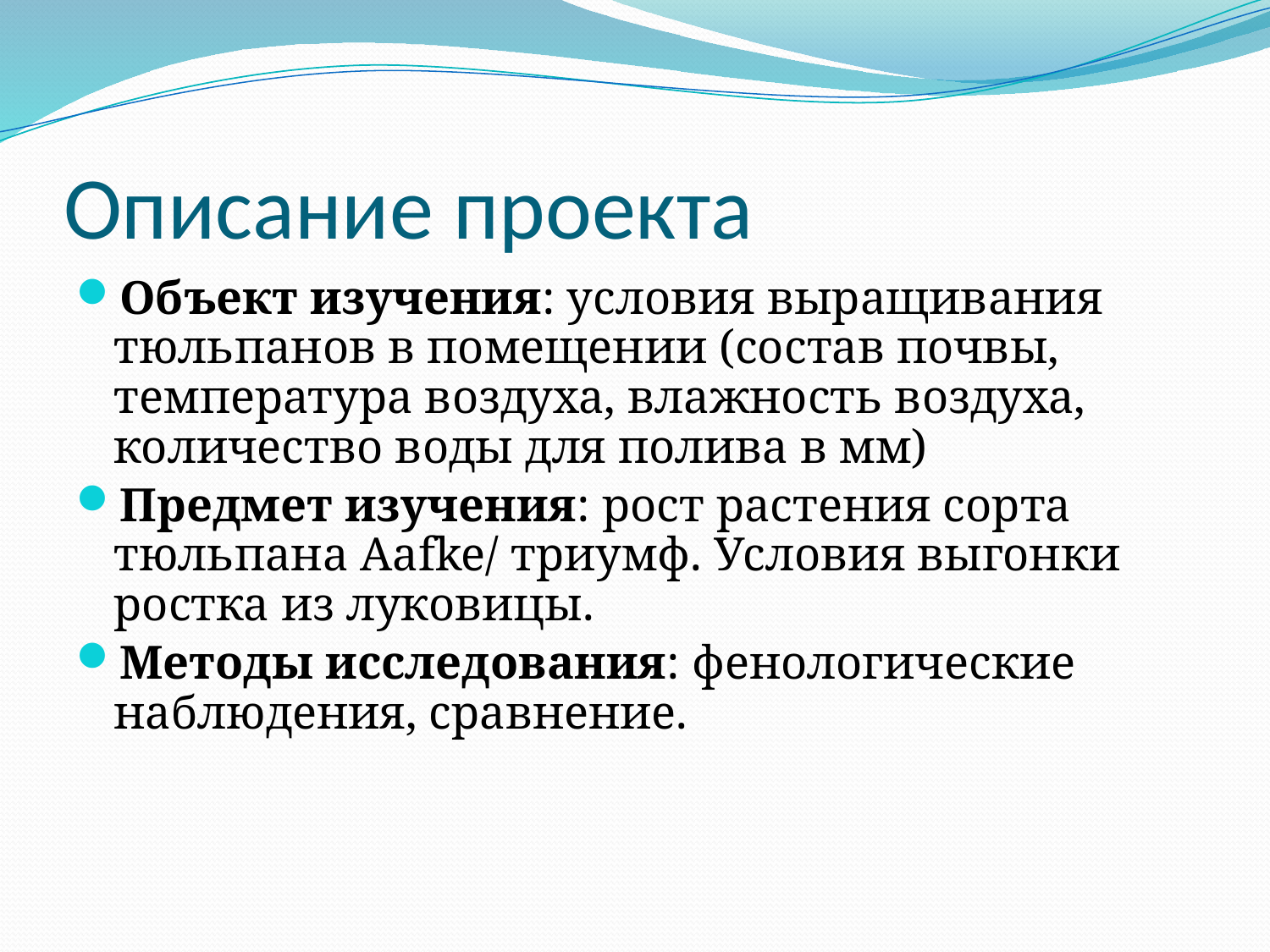

# Описание проекта
Объект изучения: условия выращивания тюльпанов в помещении (состав почвы, температура воздуха, влажность воздуха, количество воды для полива в мм)
Предмет изучения: рост растения сорта тюльпана Aafke/ триумф. Условия выгонки ростка из луковицы.
Методы исследования: фенологические наблюдения, сравнение.